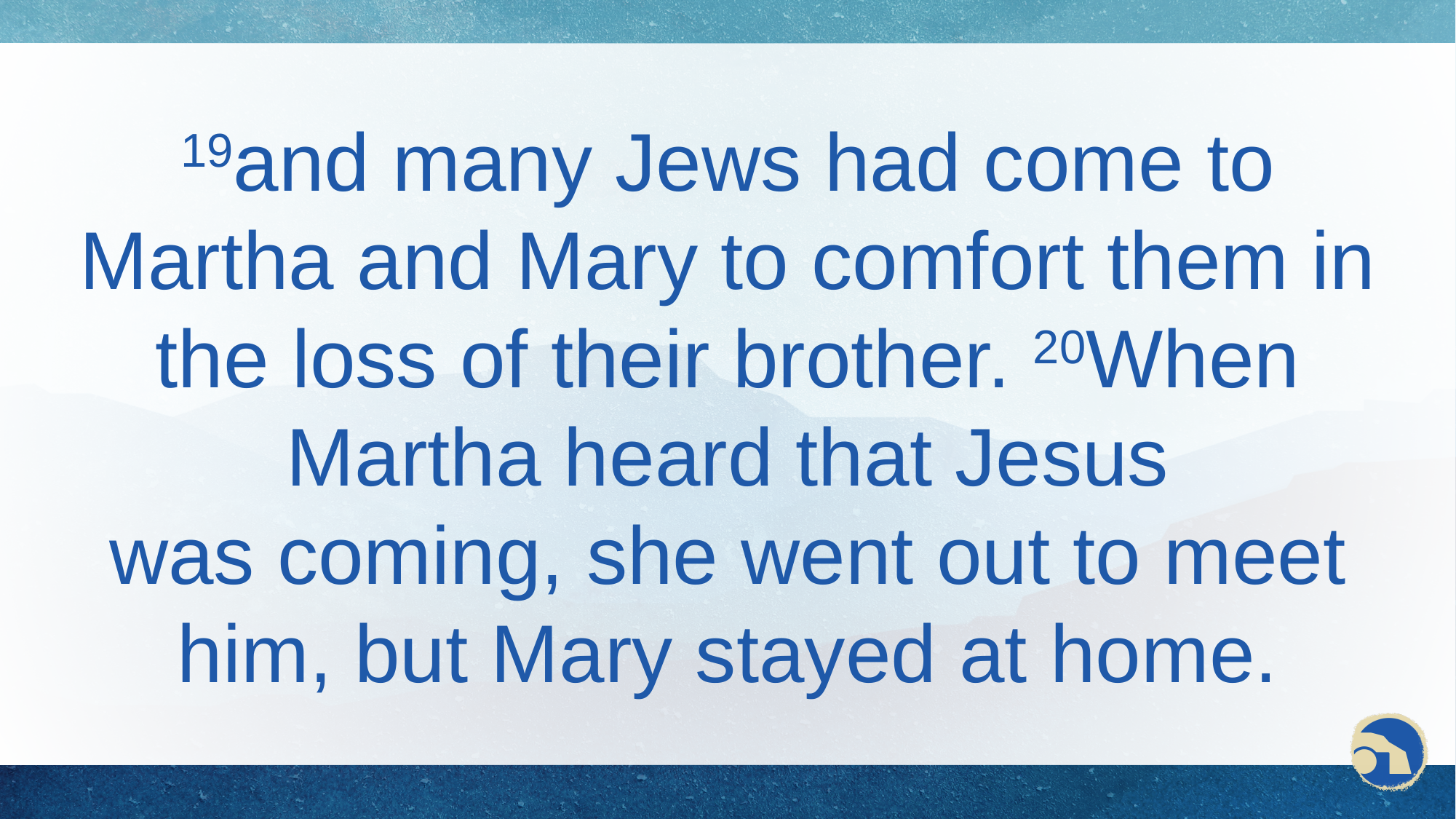

# 19and many Jews had come to Martha and Mary to comfort them in the loss of their brother. 20When Martha heard that Jesus was coming, she went out to meet him, but Mary stayed at home.